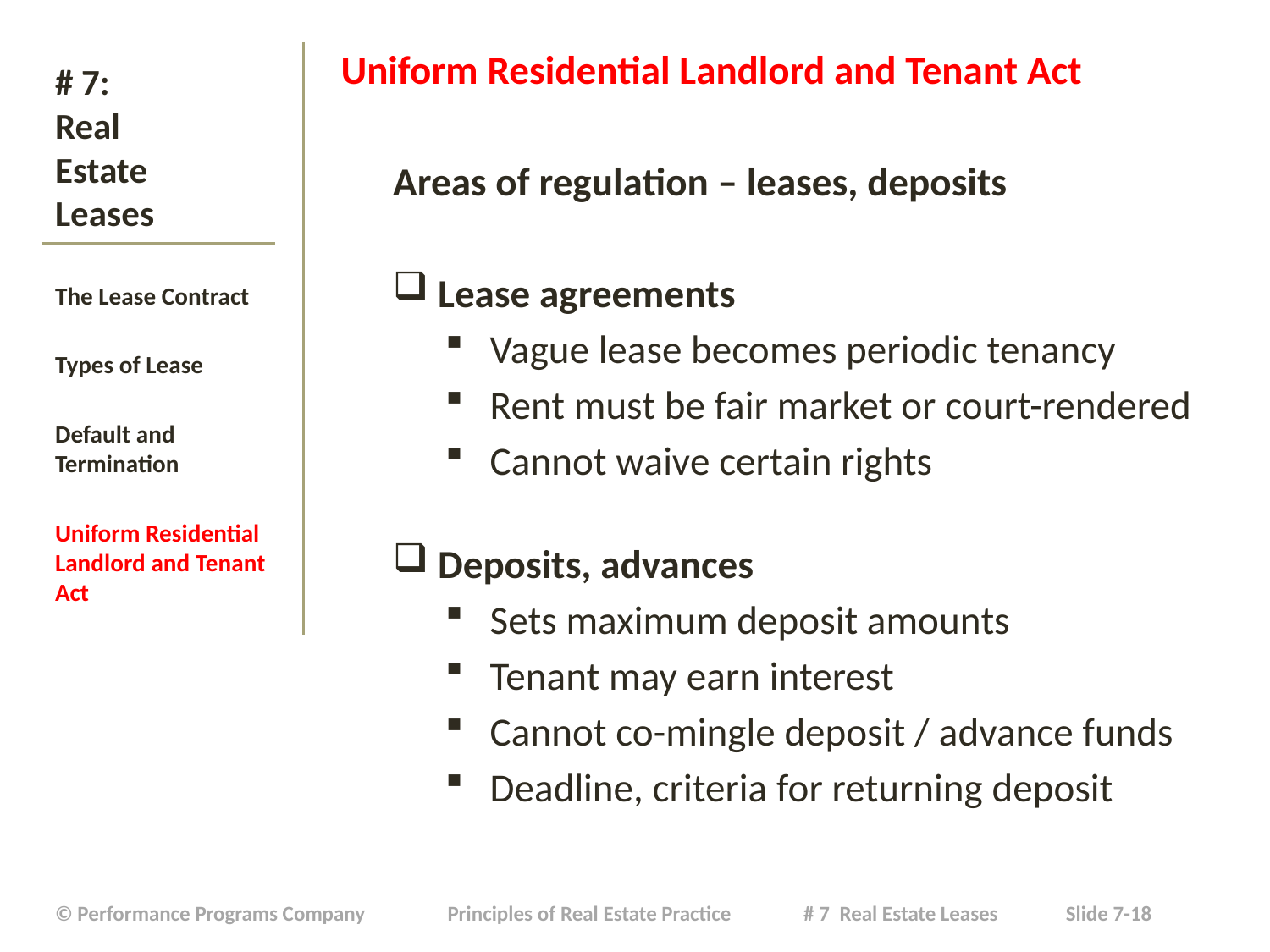

Uniform Residential Landlord and Tenant Act

Areas of regulation – leases, deposits

Lease agreements
Vague lease becomes periodic tenancy
Rent must be fair market or court-rendered
Cannot waive certain rights
Deposits, advances
Sets maximum deposit amounts
Tenant may earn interest
Cannot co-mingle deposit / advance funds
Deadline, criteria for returning deposit

# # 7: Real Estate Leases

The Lease Contract

Types of Lease

Default and Termination

Uniform Residential Landlord and Tenant Act

| © Performance Programs Company Principles of Real Estate Practice # 7 Real Estate Leases Slide 7-18 |
| --- |